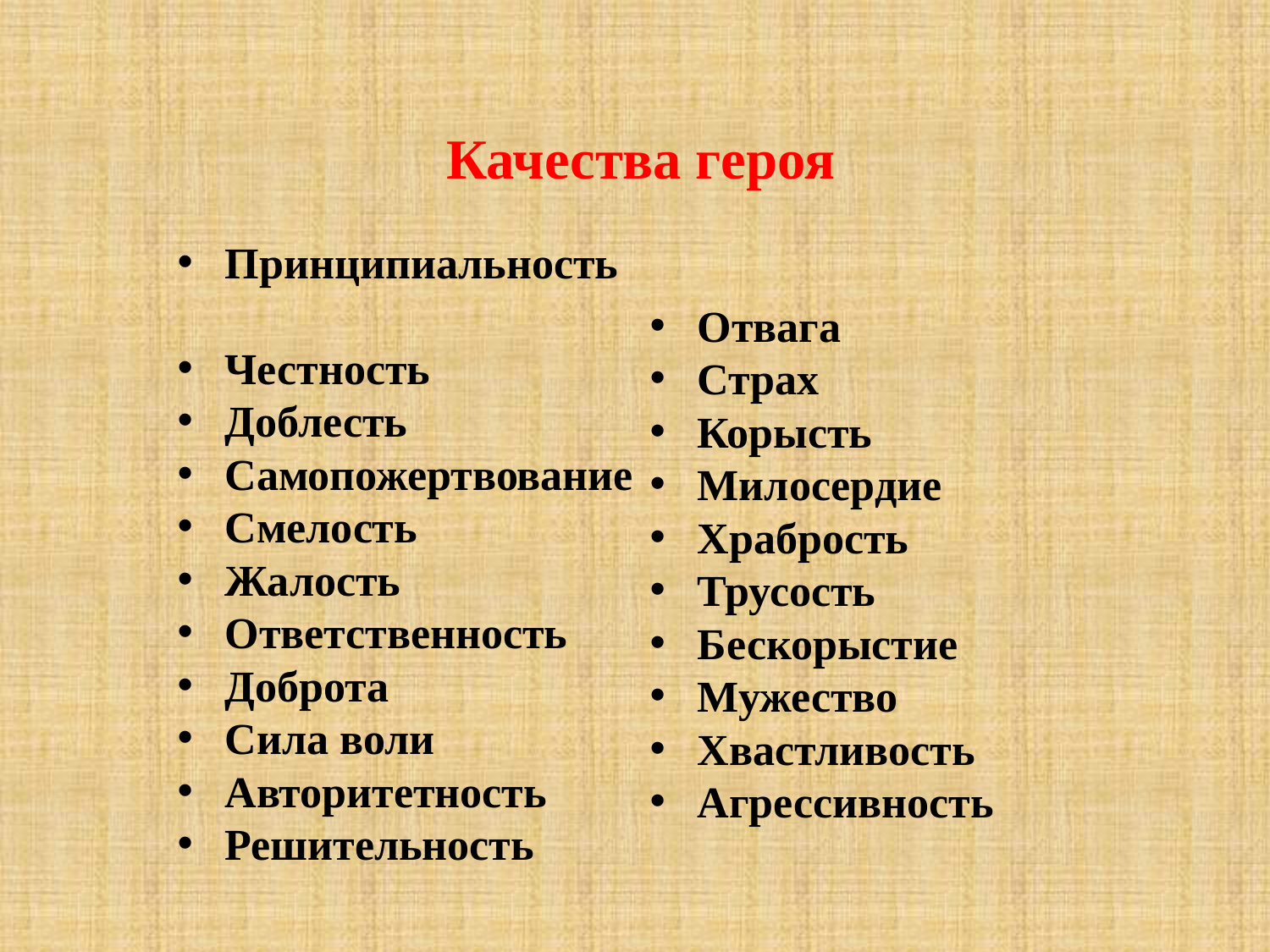

# Качества героя

Принципиальность
Честность
Доблесть
Самопожертвование
Смелость
Жалость
Ответственность
Доброта
Сила воли
Авторитетность
Решительность

Отвага
Страх
Корысть
Милосердие
Храбрость
Трусость
Бескорыстие
Мужество
Хвастливость
Агрессивность